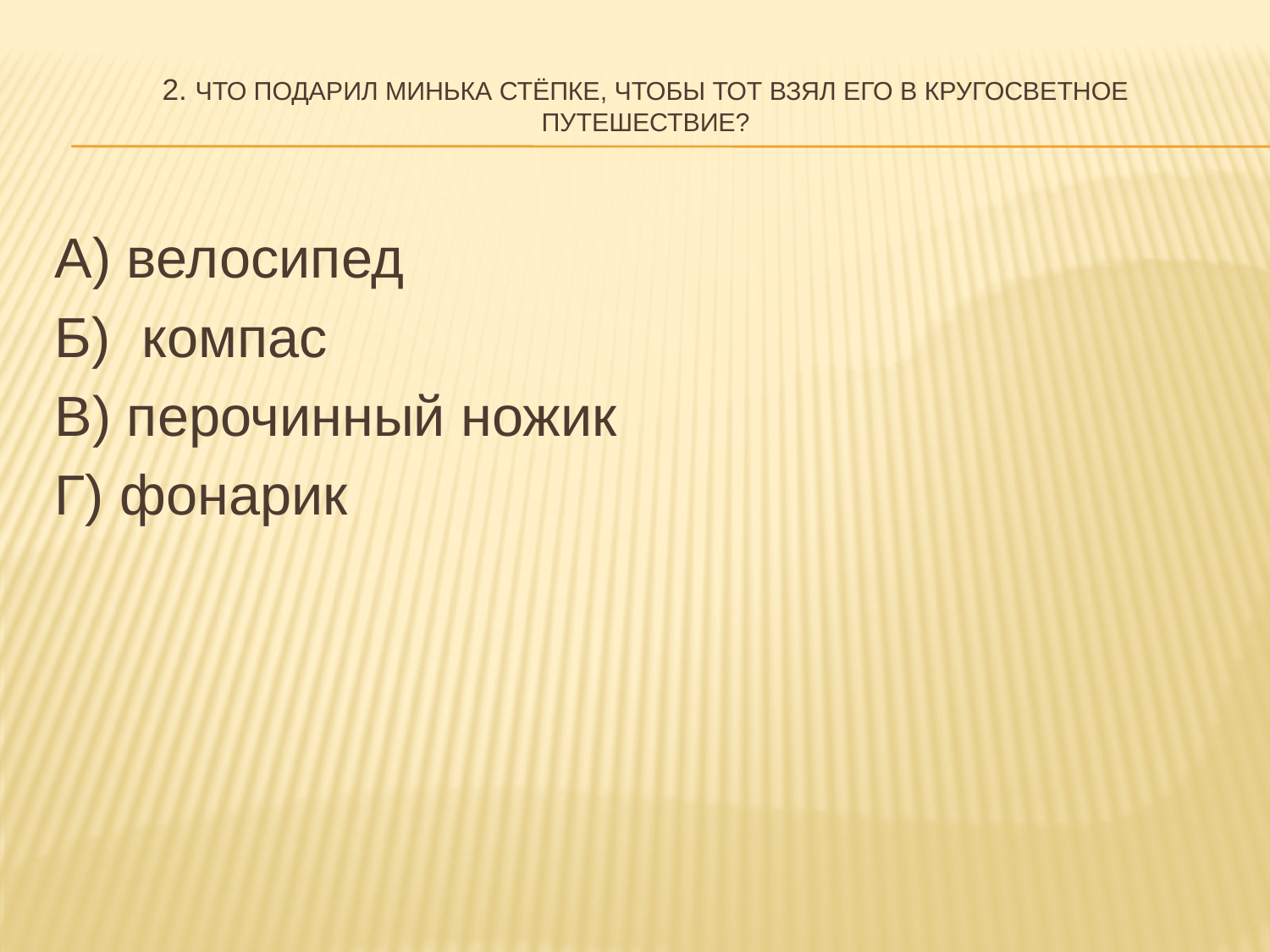

# 2. Что подарил Минька Стёпке, чтобы тот взял его в кругосветное путешествие?
А) велосипед
Б)  компас
В) перочинный ножик
Г) фонарик